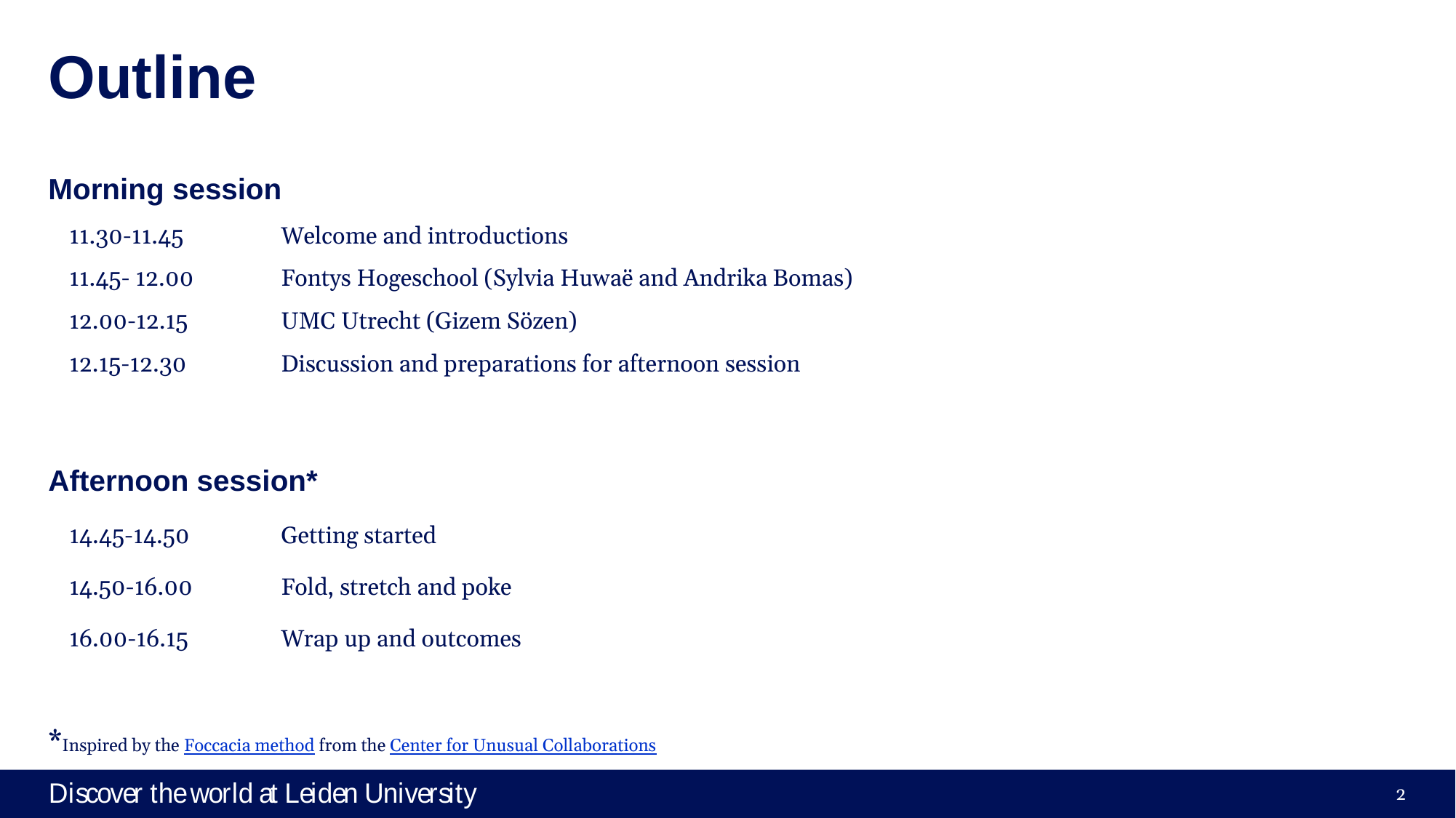

# Outline
Morning session
11.30-11.45 	Welcome and introductions
11.45- 12.00 	Fontys Hogeschool (Sylvia Huwaë and Andrika Bomas)
12.00-12.15 	UMC Utrecht (Gizem Sözen)
12.15-12.30 	Discussion and preparations for afternoon session

Afternoon session*
14.45-14.50 	Getting started
14.50-16.00 	Fold, stretch and poke
16.00-16.15 	Wrap up and outcomes

*Inspired by the Foccacia method from the Center for Unusual Collaborations

2